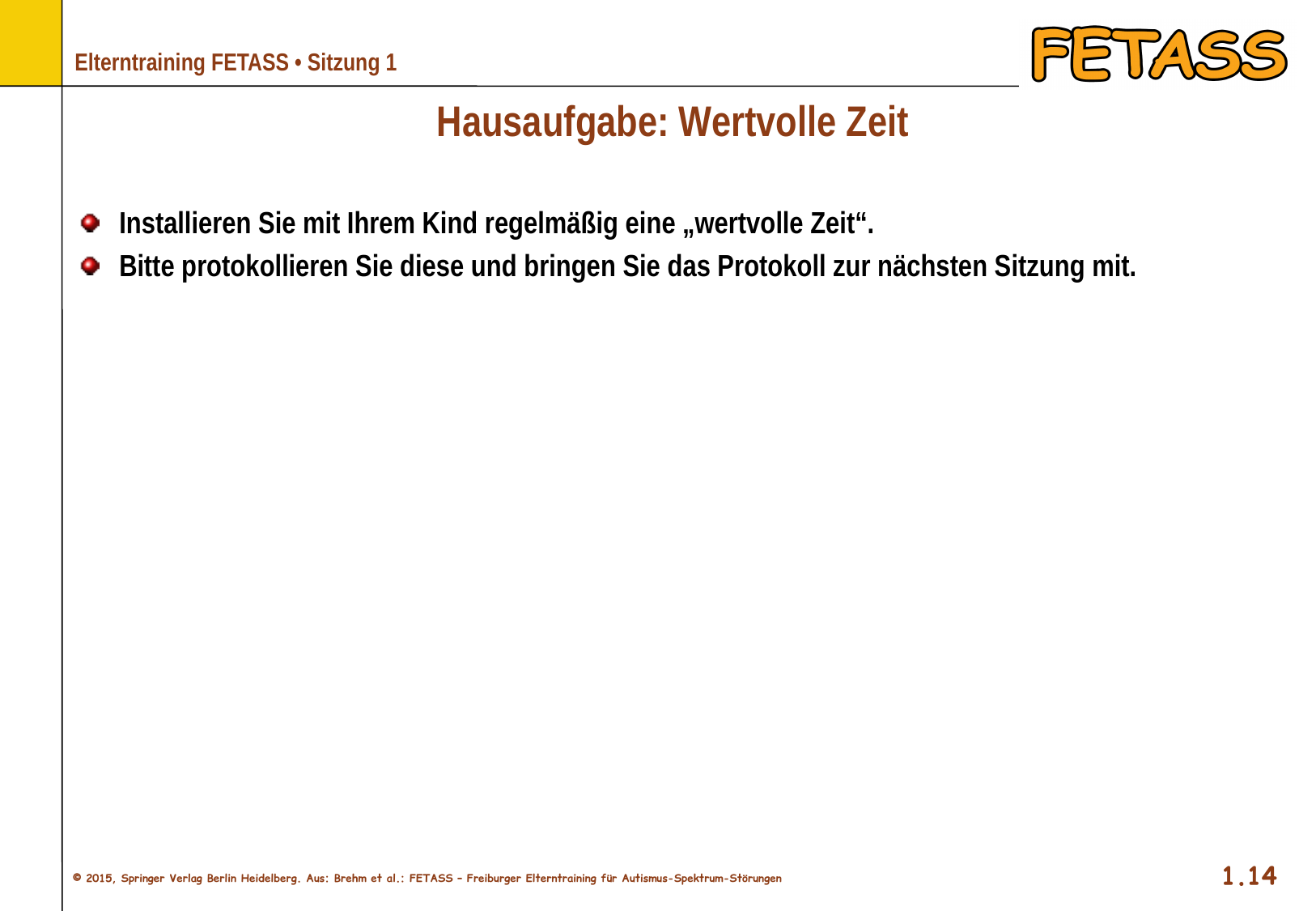

Hausaufgabe: Wertvolle Zeit
Installieren Sie mit Ihrem Kind regelmäßig eine „wertvolle Zeit“.
Bitte protokollieren Sie diese und bringen Sie das Protokoll zur nächsten Sitzung mit.